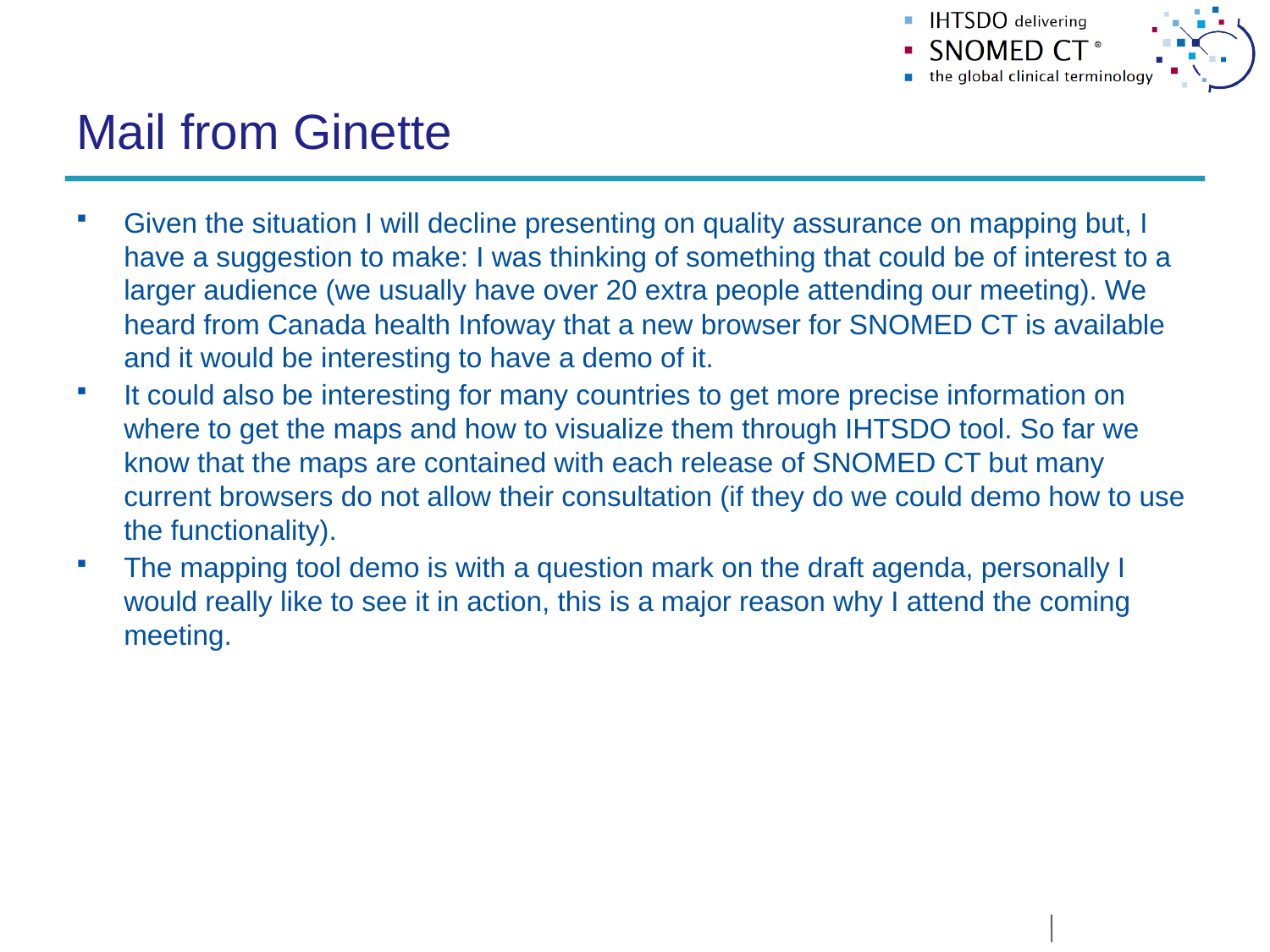

# Mail from Ginette
Given the situation I will decline presenting on quality assurance on mapping but, I have a suggestion to make: I was thinking of something that could be of interest to a larger audience (we usually have over 20 extra people attending our meeting). We heard from Canada health Infoway that a new browser for SNOMED CT is available and it would be interesting to have a demo of it.
It could also be interesting for many countries to get more precise information on where to get the maps and how to visualize them through IHTSDO tool. So far we know that the maps are contained with each release of SNOMED CT but many current browsers do not allow their consultation (if they do we could demo how to use the functionality).
The mapping tool demo is with a question mark on the draft agenda, personally I would really like to see it in action, this is a major reason why I attend the coming meeting.